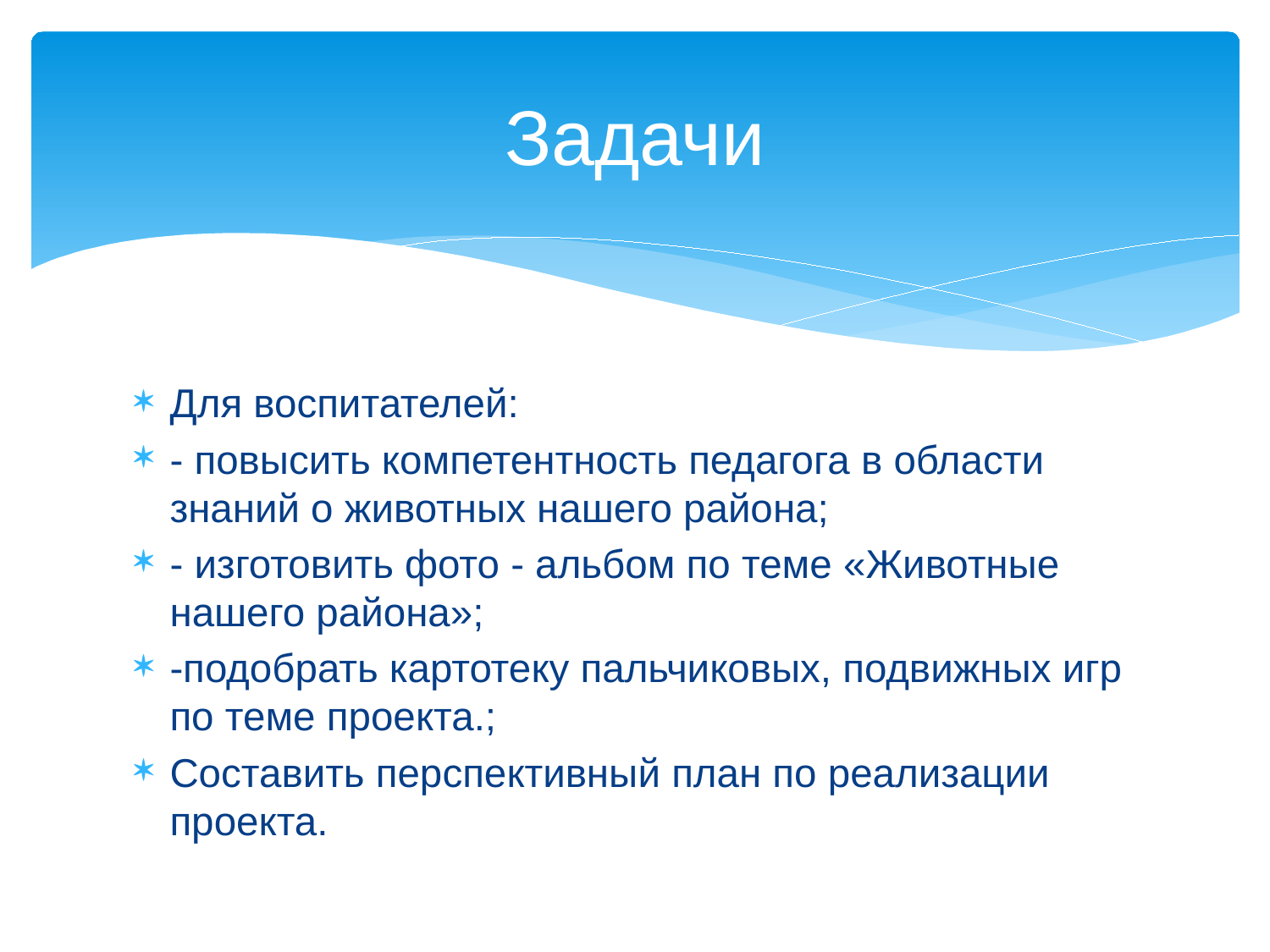

# Задачи
Для воспитателей:
- повысить компетентность педагога в области знаний о животных нашего района;
- изготовить фото - альбом по теме «Животные нашего района»;
-подобрать картотеку пальчиковых, подвижных игр по теме проекта.;
Составить перспективный план по реализации проекта.